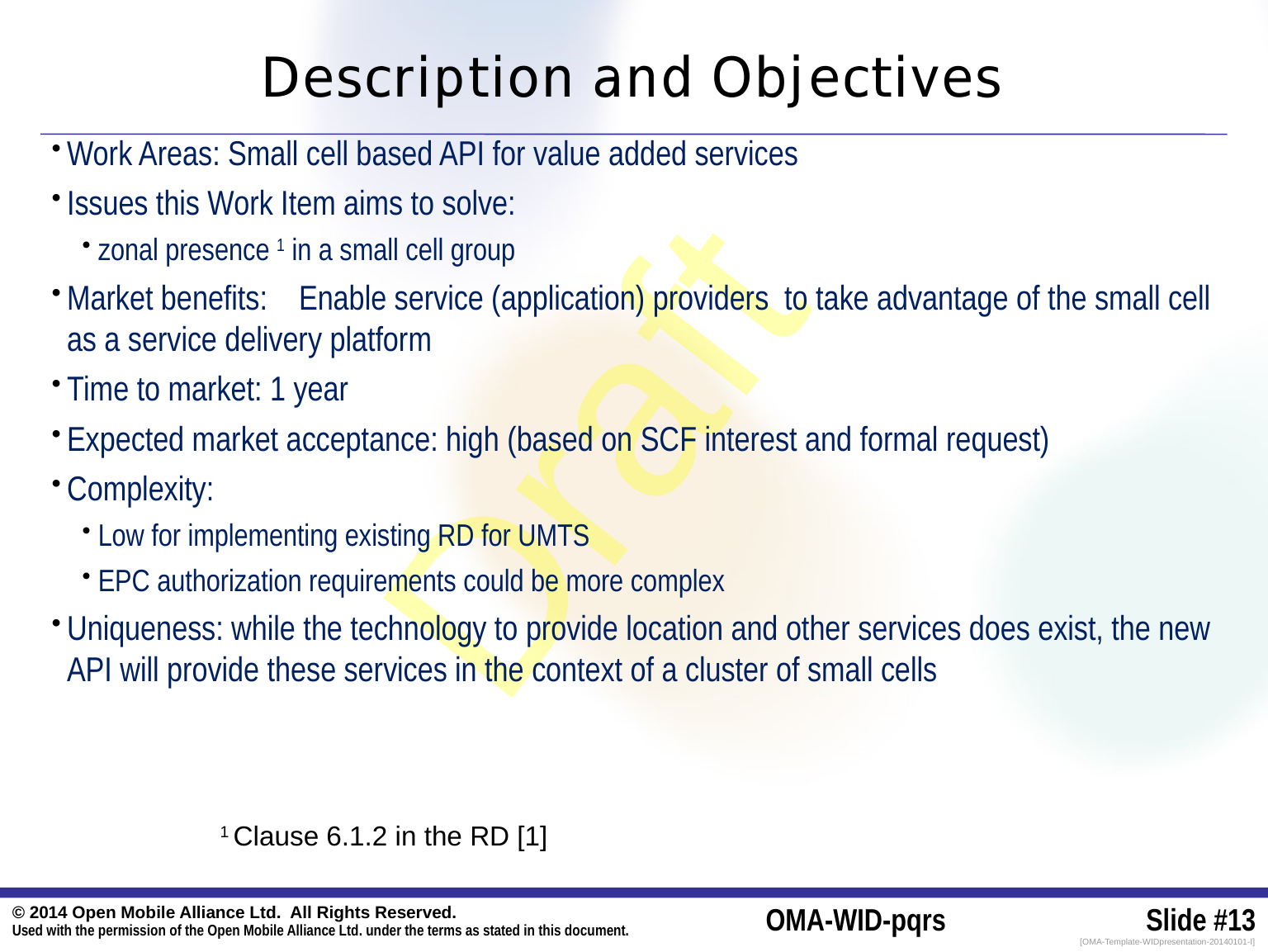

# Description and Objectives
Work Areas: Small cell based API for value added services
Issues this Work Item aims to solve:
zonal presence 1 in a small cell group
Market benefits:    Enable service (application) providers  to take advantage of the small cell as a service delivery platform
Time to market: 1 year
Expected market acceptance: high (based on SCF interest and formal request)
Complexity:
Low for implementing existing RD for UMTS
EPC authorization requirements could be more complex
Uniqueness: while the technology to provide location and other services does exist, the new API will provide these services in the context of a cluster of small cells
1 Clause 6.1.2 in the RD [1]